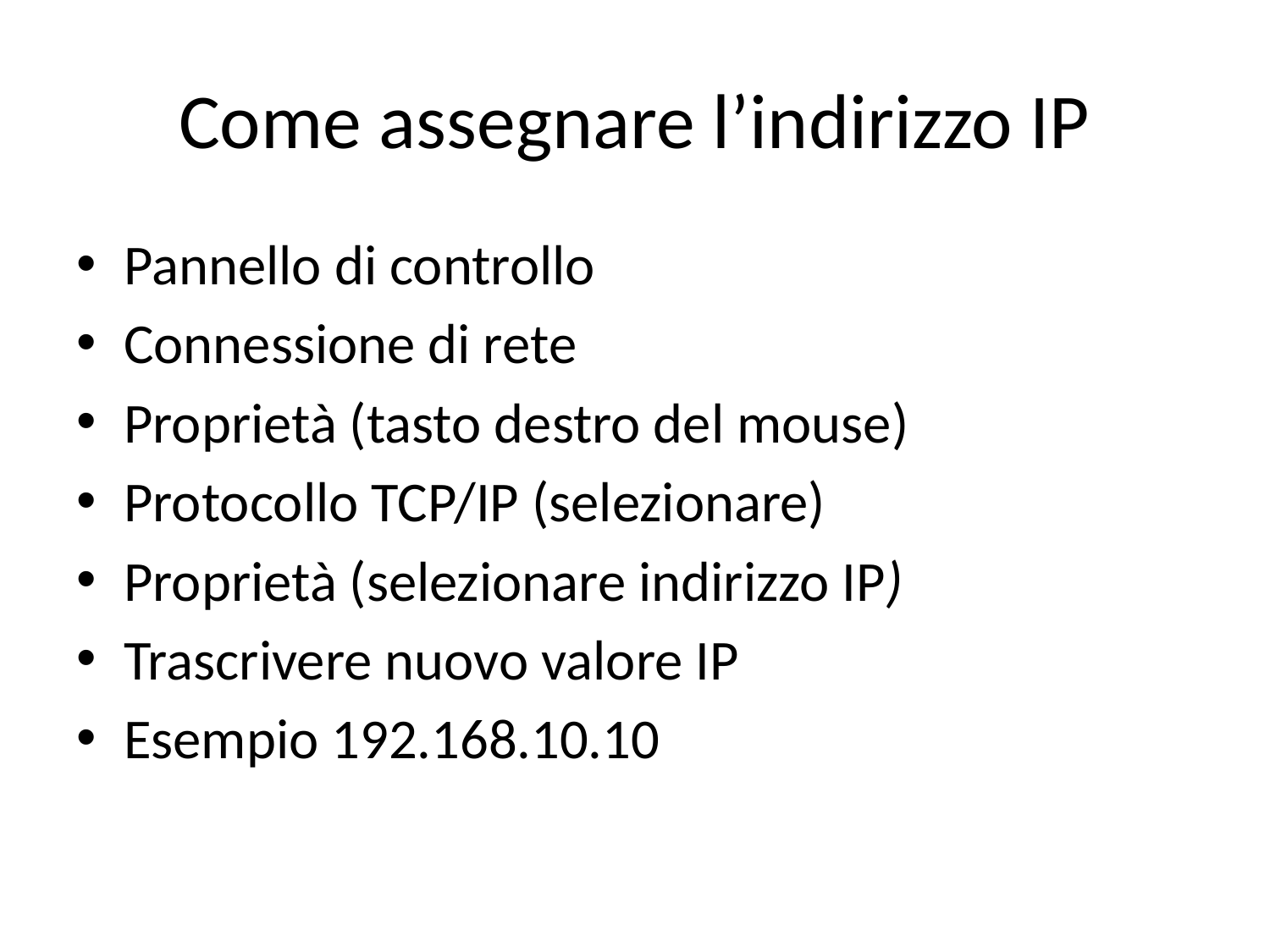

# Come assegnare l’indirizzo IP
Pannello di controllo
Connessione di rete
Proprietà (tasto destro del mouse)
Protocollo TCP/IP (selezionare)
Proprietà (selezionare indirizzo IP)
Trascrivere nuovo valore IP
Esempio 192.168.10.10